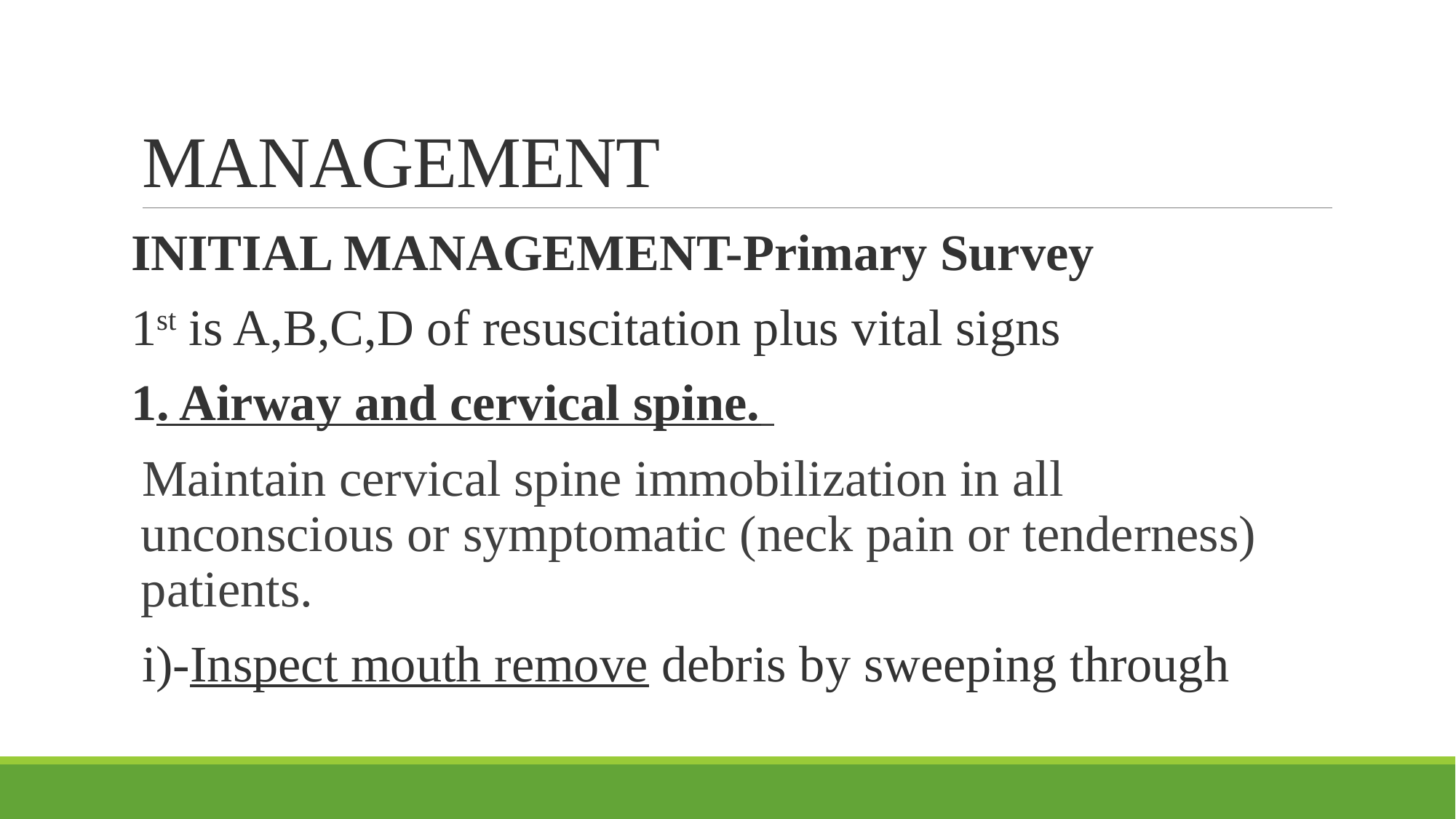

# MANAGEMENT
INITIAL MANAGEMENT-Primary Survey
1st is A,B,C,D of resuscitation plus vital signs
1. Airway and cervical spine.
Maintain cervical spine immobilization in all unconscious or symptomatic (neck pain or tenderness) patients.
i)-Inspect mouth remove debris by sweeping through